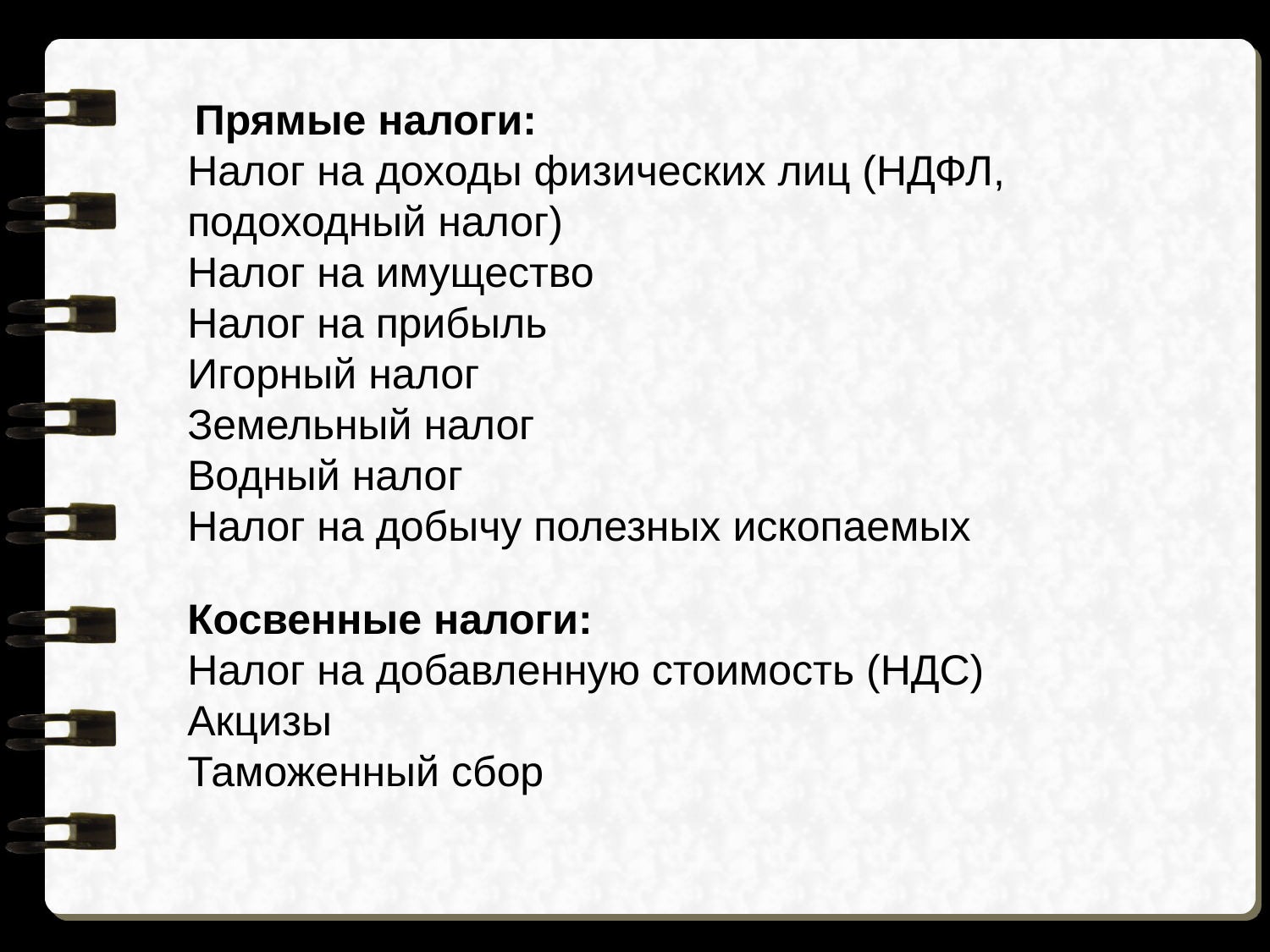

Прямые налоги:
Налог на доходы физических лиц (НДФЛ, подоходный налог)
Налог на имущество
Налог на прибыль
Игорный налог
Земельный налог
Водный налог
Налог на добычу полезных ископаемых

Косвенные налоги:
Налог на добавленную стоимость (НДС)
Акцизы
Таможенный сбор